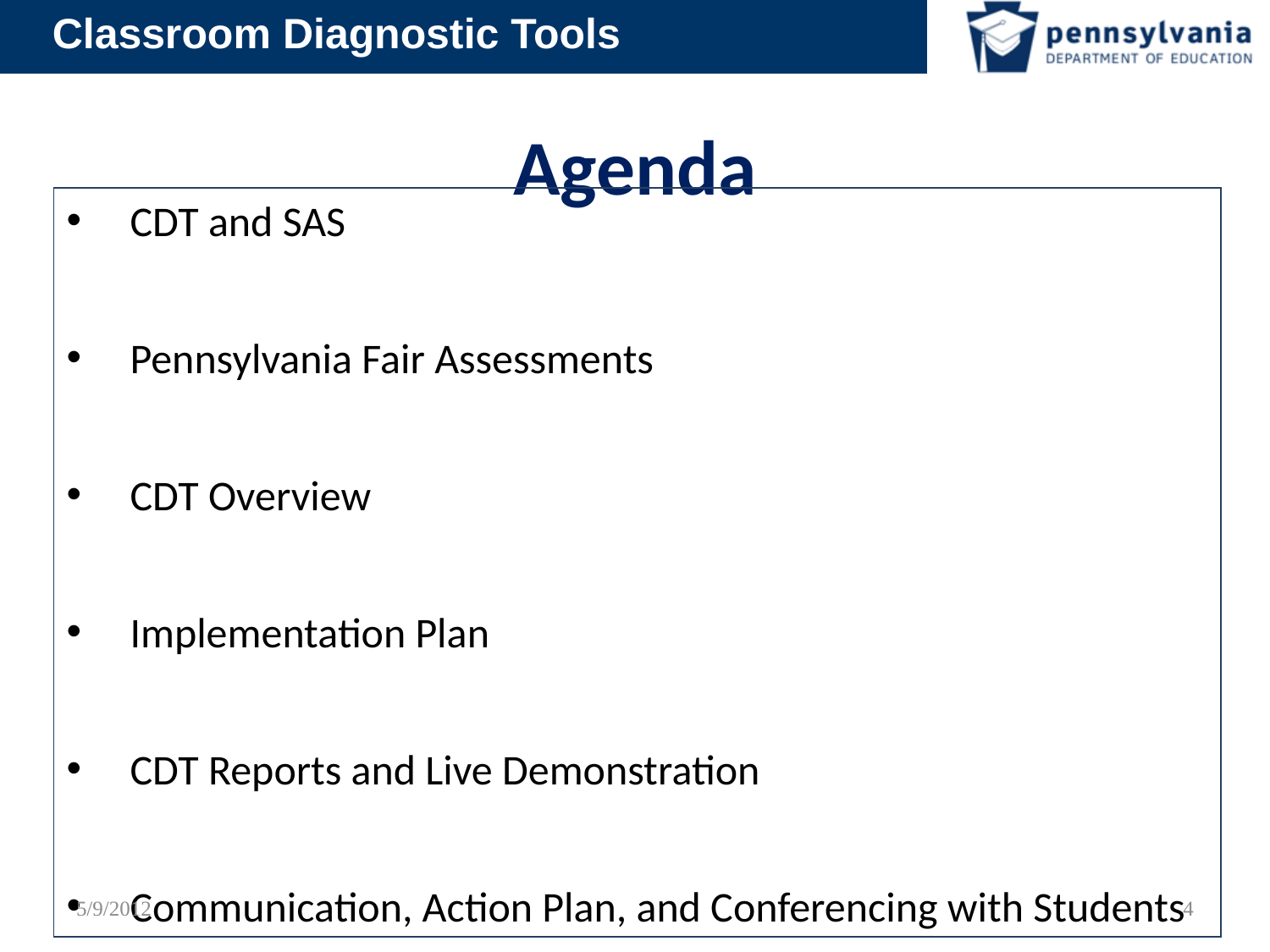

# Agenda
CDT and SAS

Pennsylvania Fair Assessments

CDT Overview

Implementation Plan

CDT Reports and Live Demonstration

Communication, Action Plan, and Conferencing with Students
5/9/2012
4